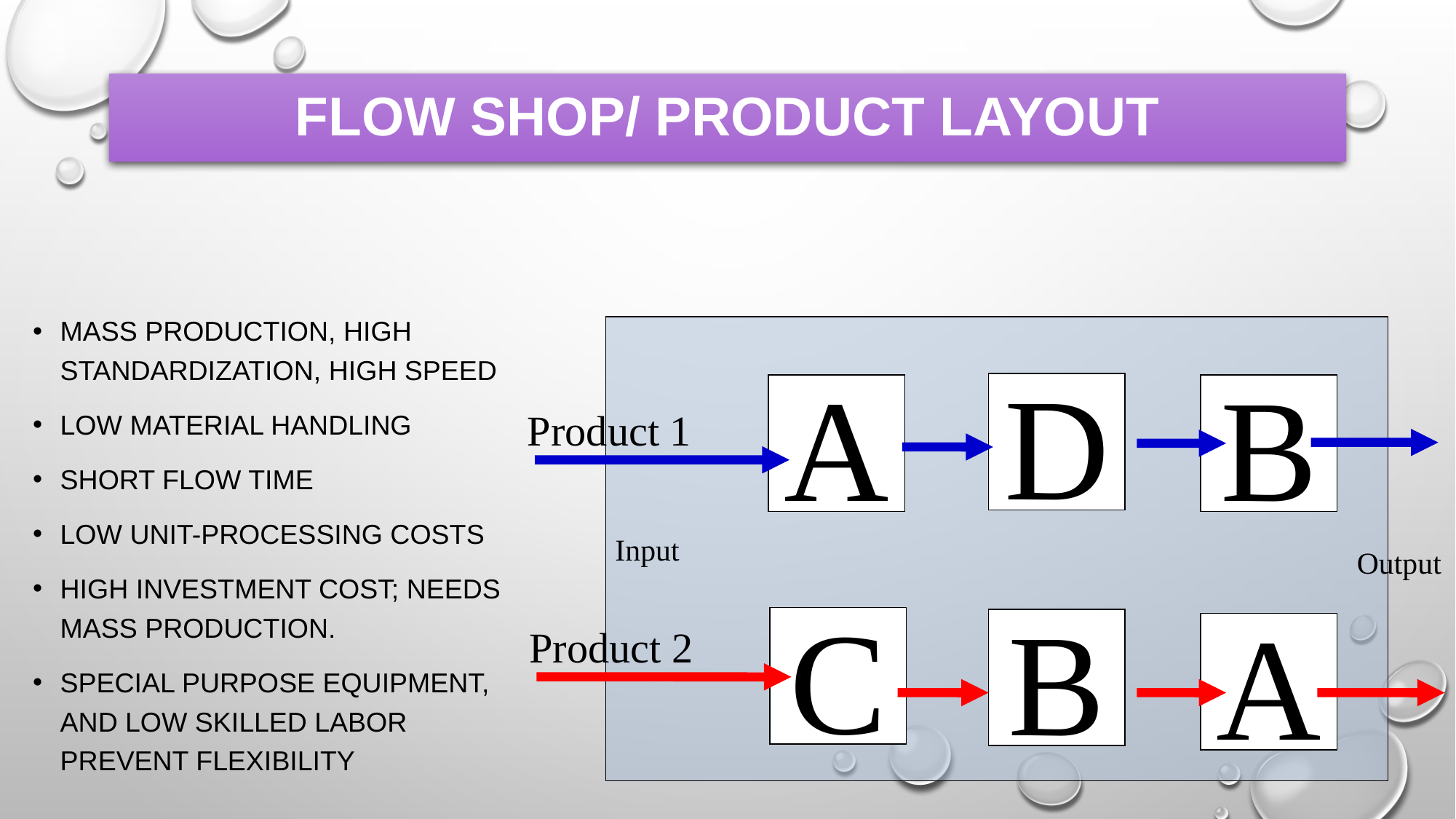

# Flow Shop/ Product Layout
mass production, high standardization, high speed
low material handling
short flow time
low unit-processing costs
high investment cost; needs mass production.
special purpose equipment, and low skilled labor prevent flexibility

D
A
B
Product 1

Input
Output
C
B
A
Product 2